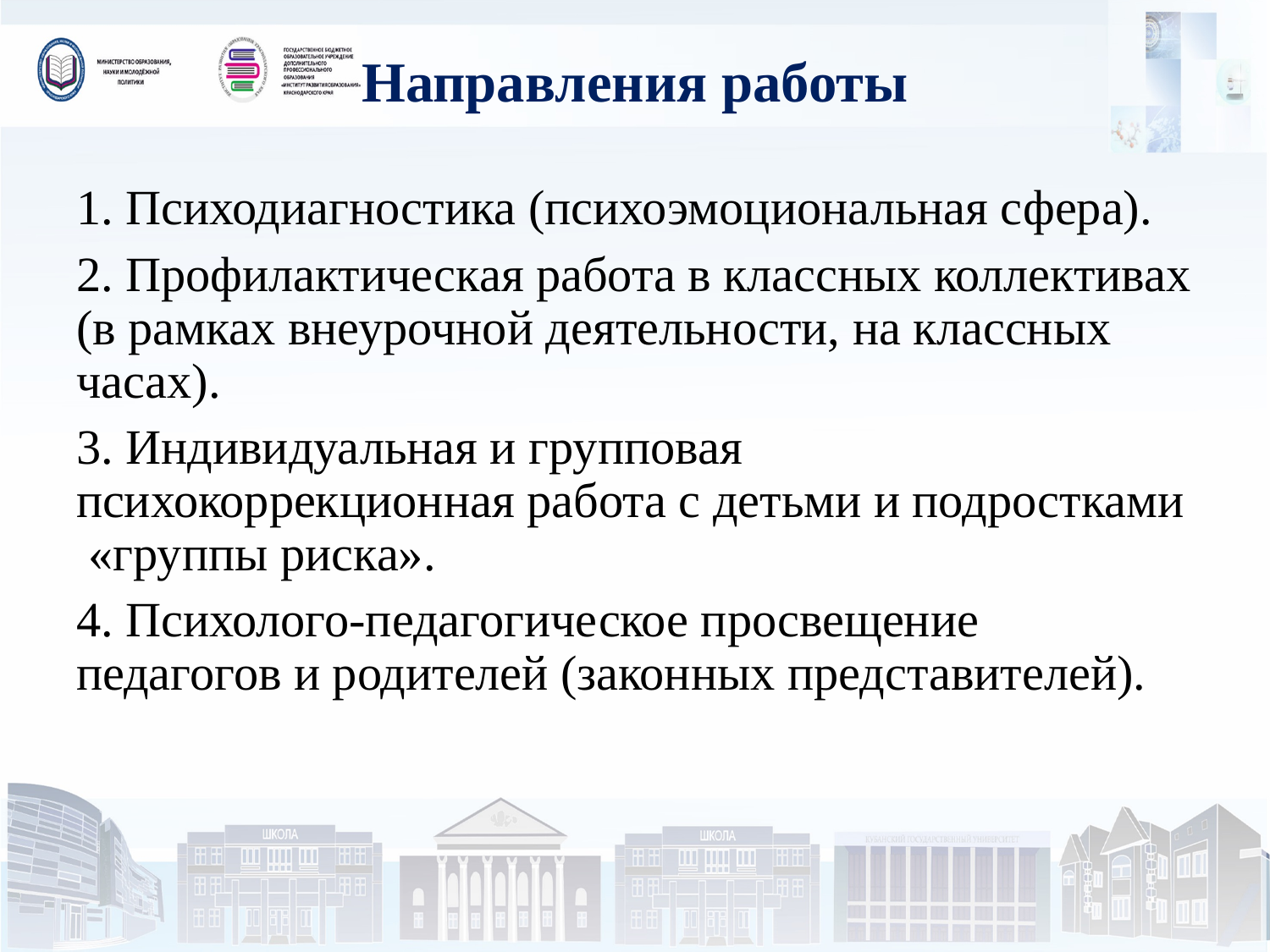

# Направления работы
1. Психодиагностика (психоэмоциональная сфера).
2. Профилактическая работа в классных коллективах (в рамках внеурочной деятельности, на классных часах).
3. Индивидуальная и групповая психокоррекционная работа с детьми и подростками  «группы риска».
4. Психолого-педагогическое просвещение педагогов и родителей (законных представителей).